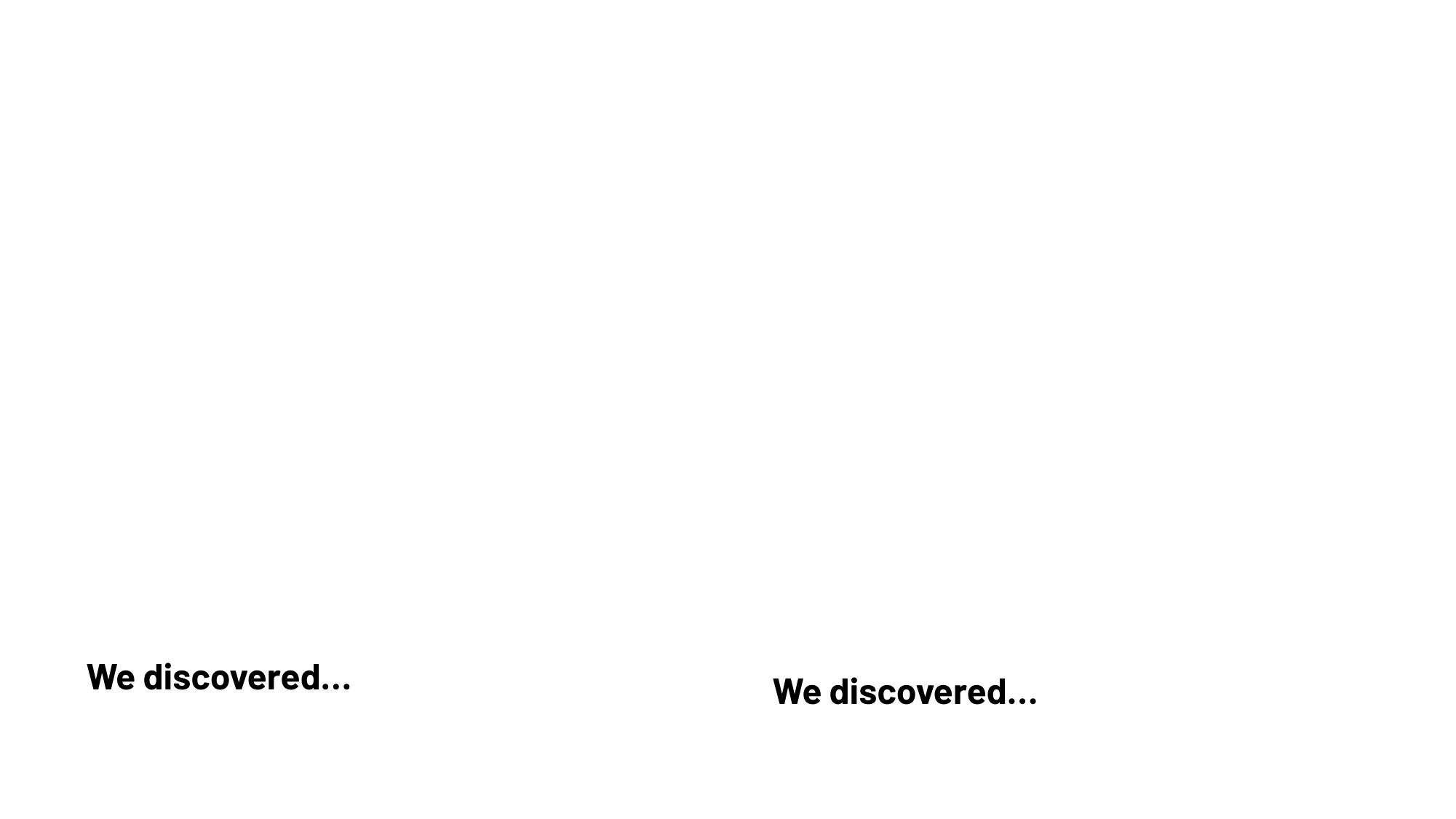

# Page 4

We discovered…

We discovered…